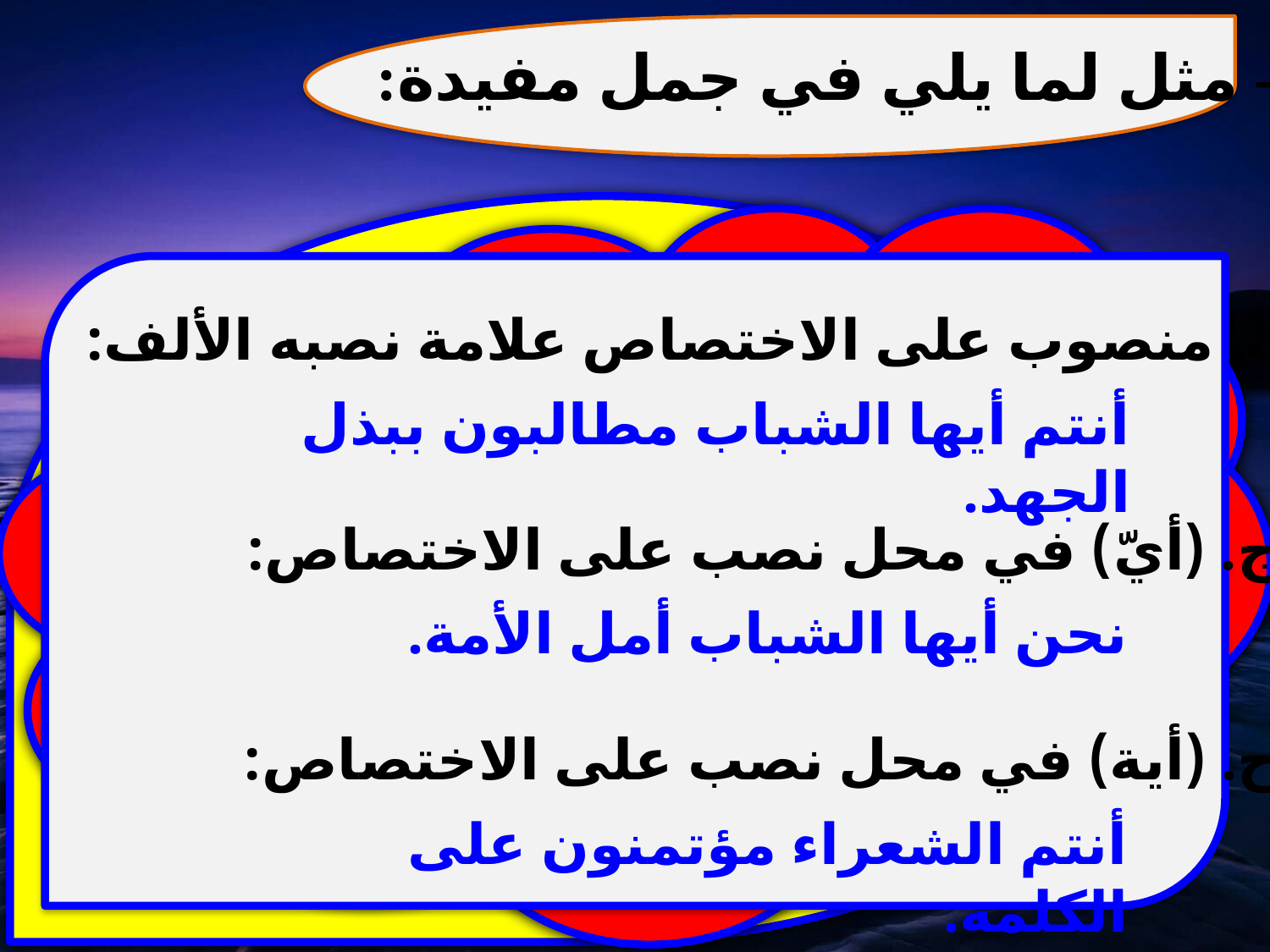

8- مثل لما يلي في جمل مفيدة:

ث. منصوب على الاختصاص علامة نصبه الألف:

أنتم أيها الشباب مطالبون ببذل الجهد.
ج. (أيّ) في محل نصب على الاختصاص:

نحن أيها الشباب أمل الأمة.
ح. (أية) في محل نصب على الاختصاص:

أنتم الشعراء مؤتمنون على الكلمة.